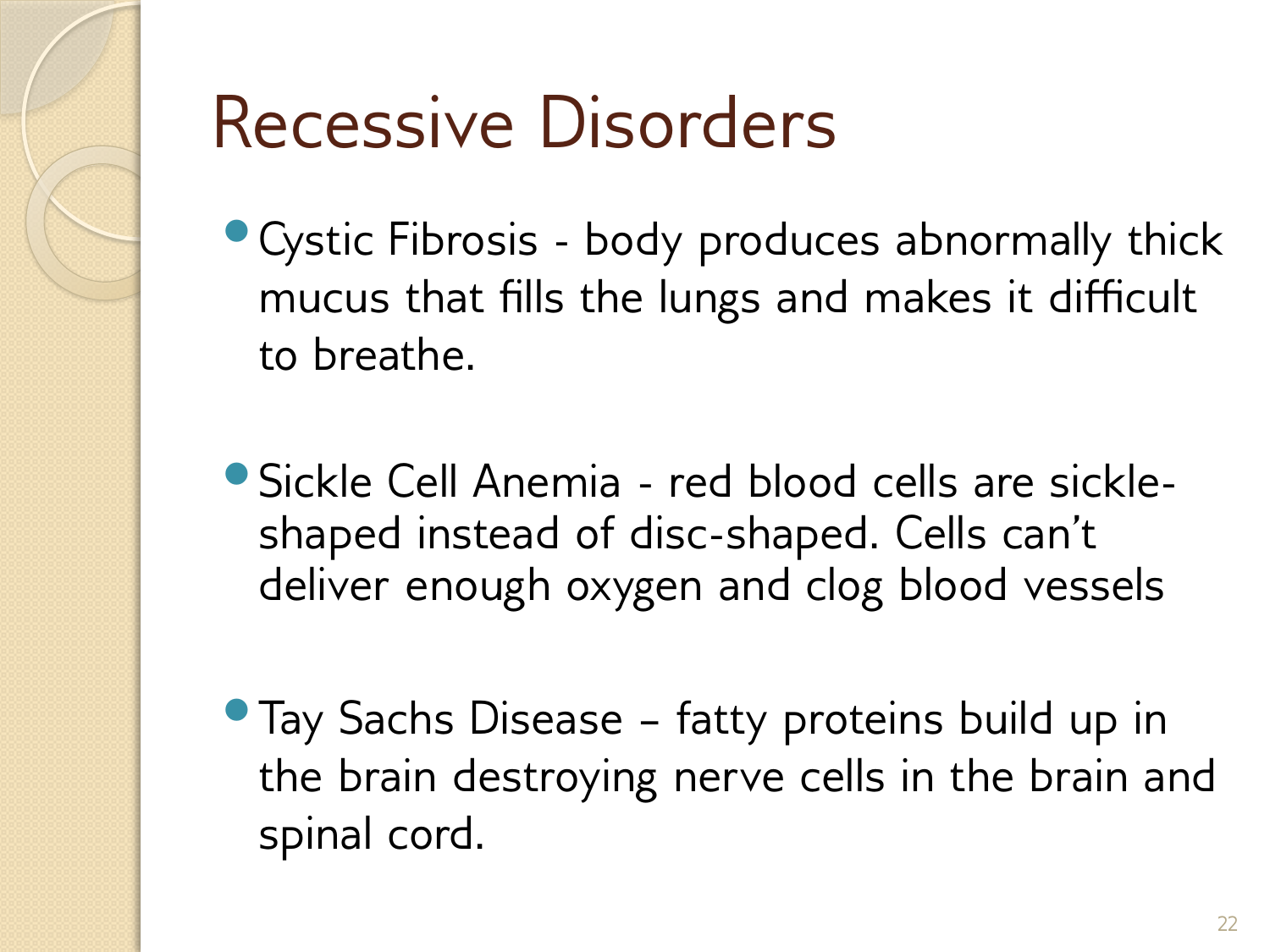

# Recessive Disorders
Cystic Fibrosis - body produces abnormally thick mucus that fills the lungs and makes it difficult to breathe.

Sickle Cell Anemia - red blood cells are sickle-shaped instead of disc-shaped. Cells can’t deliver enough oxygen and clog blood vessels

Tay Sachs Disease – fatty proteins build up in the brain destroying nerve cells in the brain and spinal cord.

22